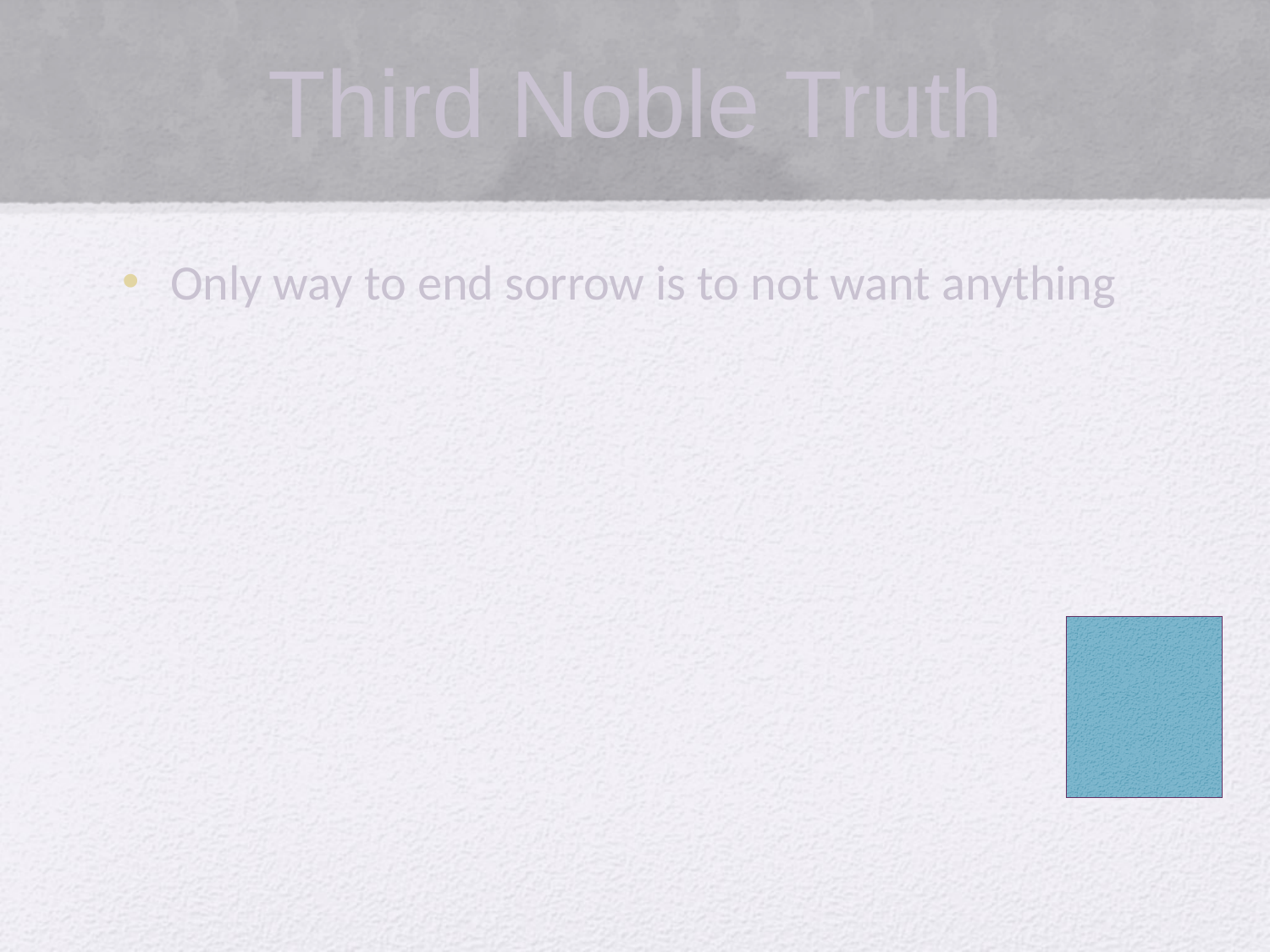

# Third Noble Truth
Only way to end sorrow is to not want anything